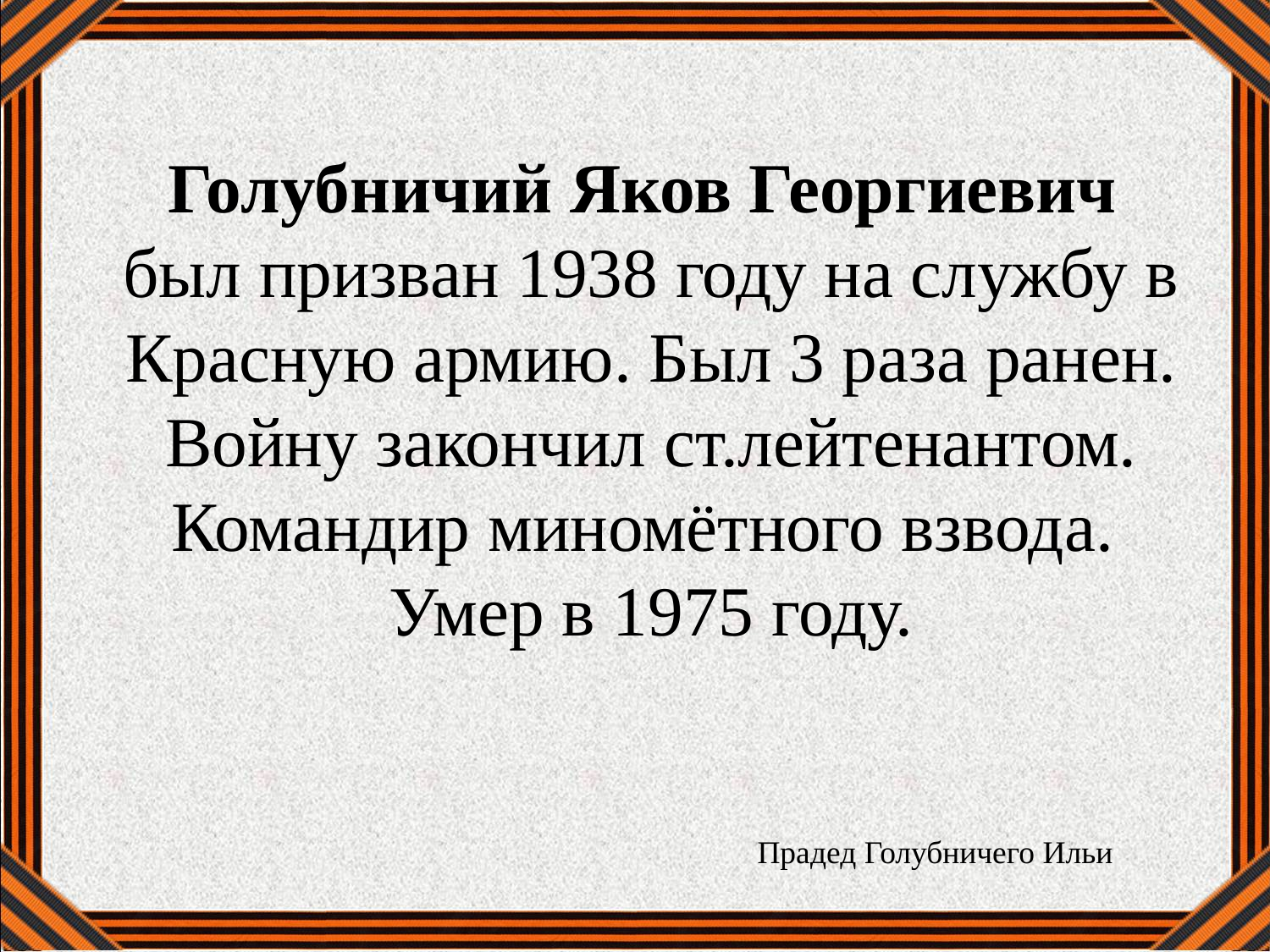

Голубничий Яков Георгиевич
был призван 1938 году на службу в Красную армию. Был 3 раза ранен. Войну закончил ст.лейтенантом. Командир миномётного взвода.
Умер в 1975 году.
Прадед Голубничего Ильи